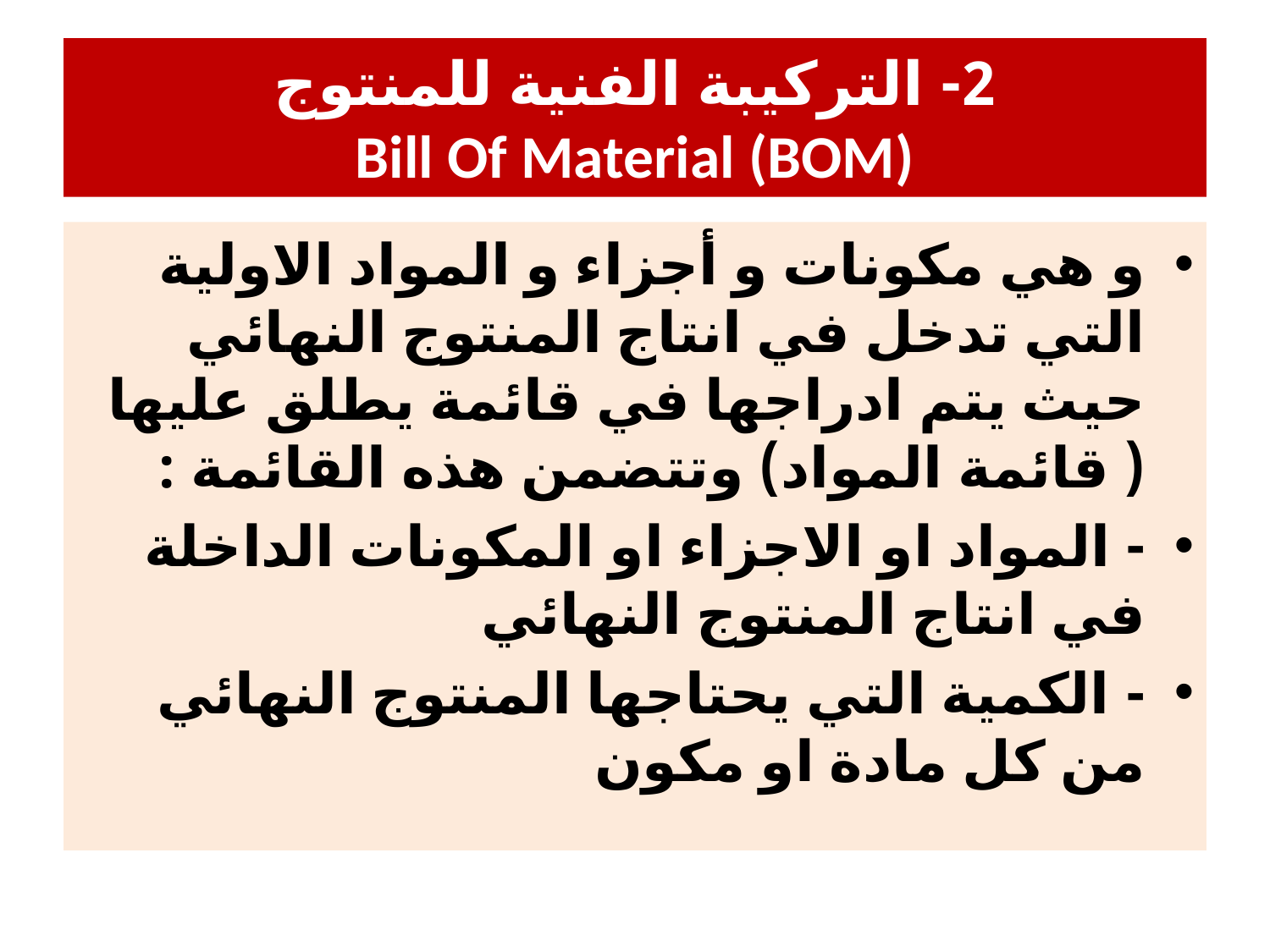

# 2- التركيبة الفنية للمنتوج Bill Of Material (BOM)
و هي مكونات و أجزاء و المواد الاولية التي تدخل في انتاج المنتوج النهائي حيث يتم ادراجها في قائمة يطلق عليها ( قائمة المواد) وتتضمن هذه القائمة :
- المواد او الاجزاء او المكونات الداخلة في انتاج المنتوج النهائي
- الكمية التي يحتاجها المنتوج النهائي من كل مادة او مكون